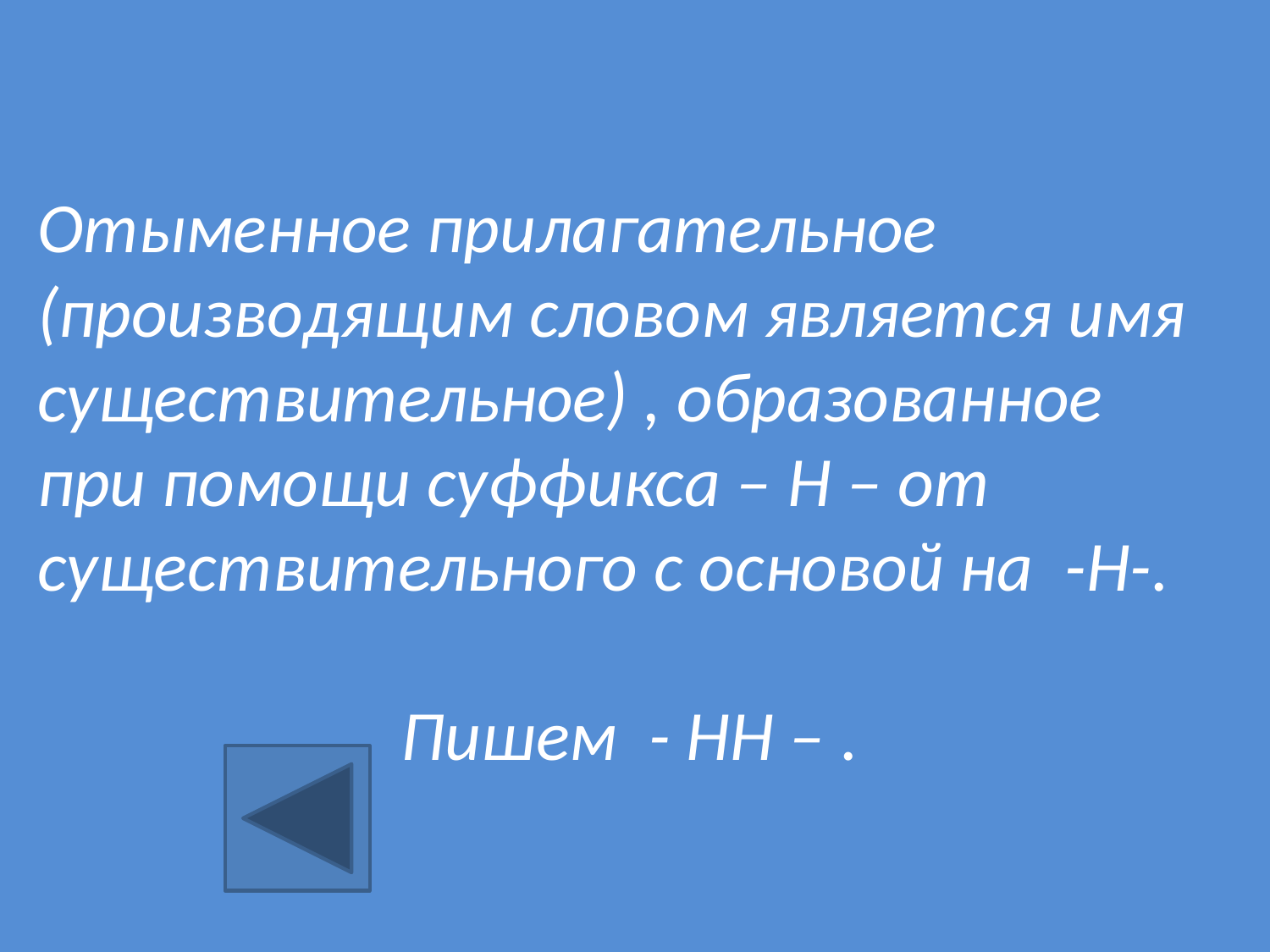

Отыменное прилагательное (производящим словом является имя существительное) , образованное при помощи суффикса – Н – от существительного с основой на  -Н-.

Пишем  - НН – .